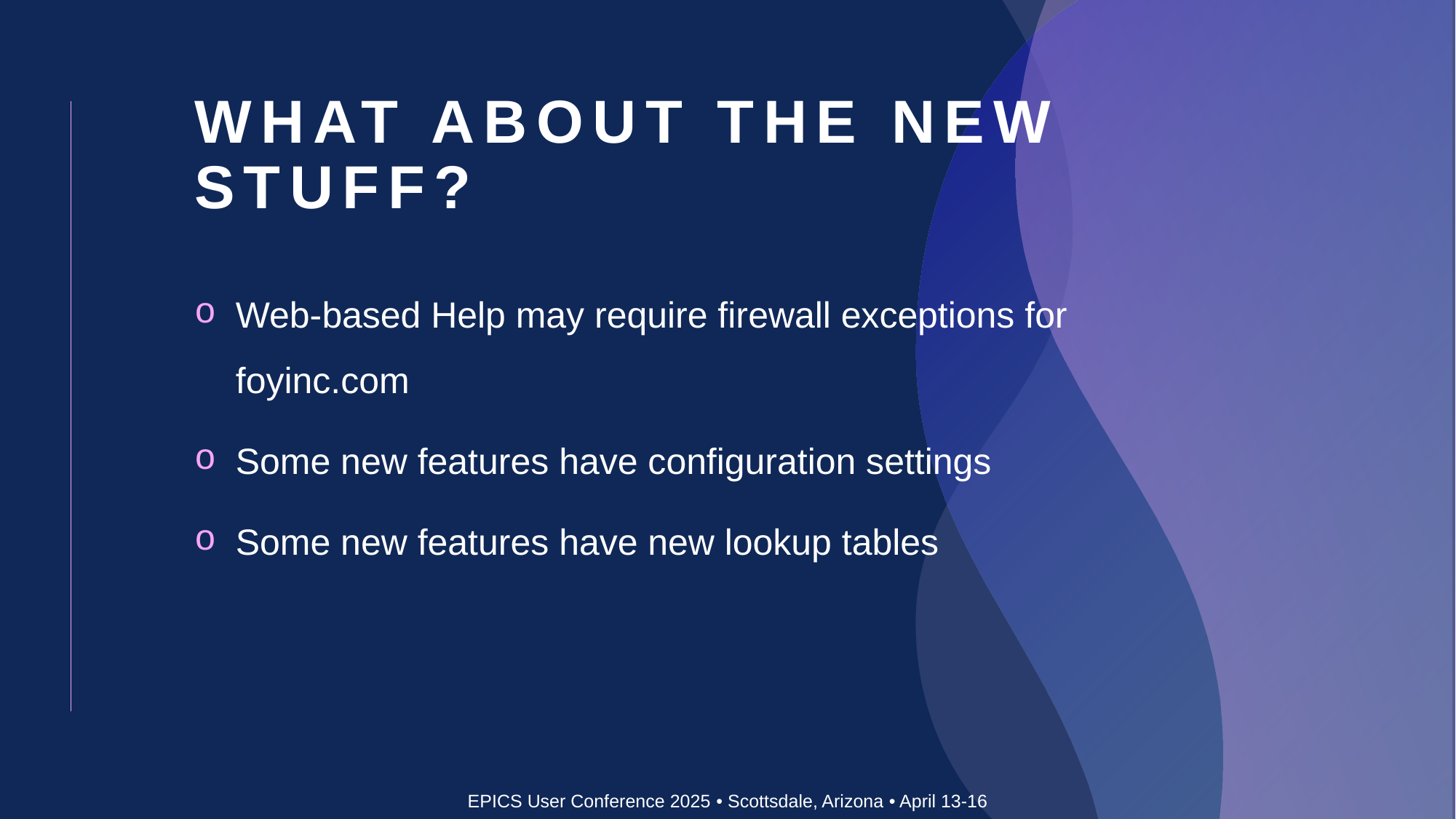

# What about the new stuff?
Web-based Help may require firewall exceptions for foyinc.com
Some new features have configuration settings
Some new features have new lookup tables